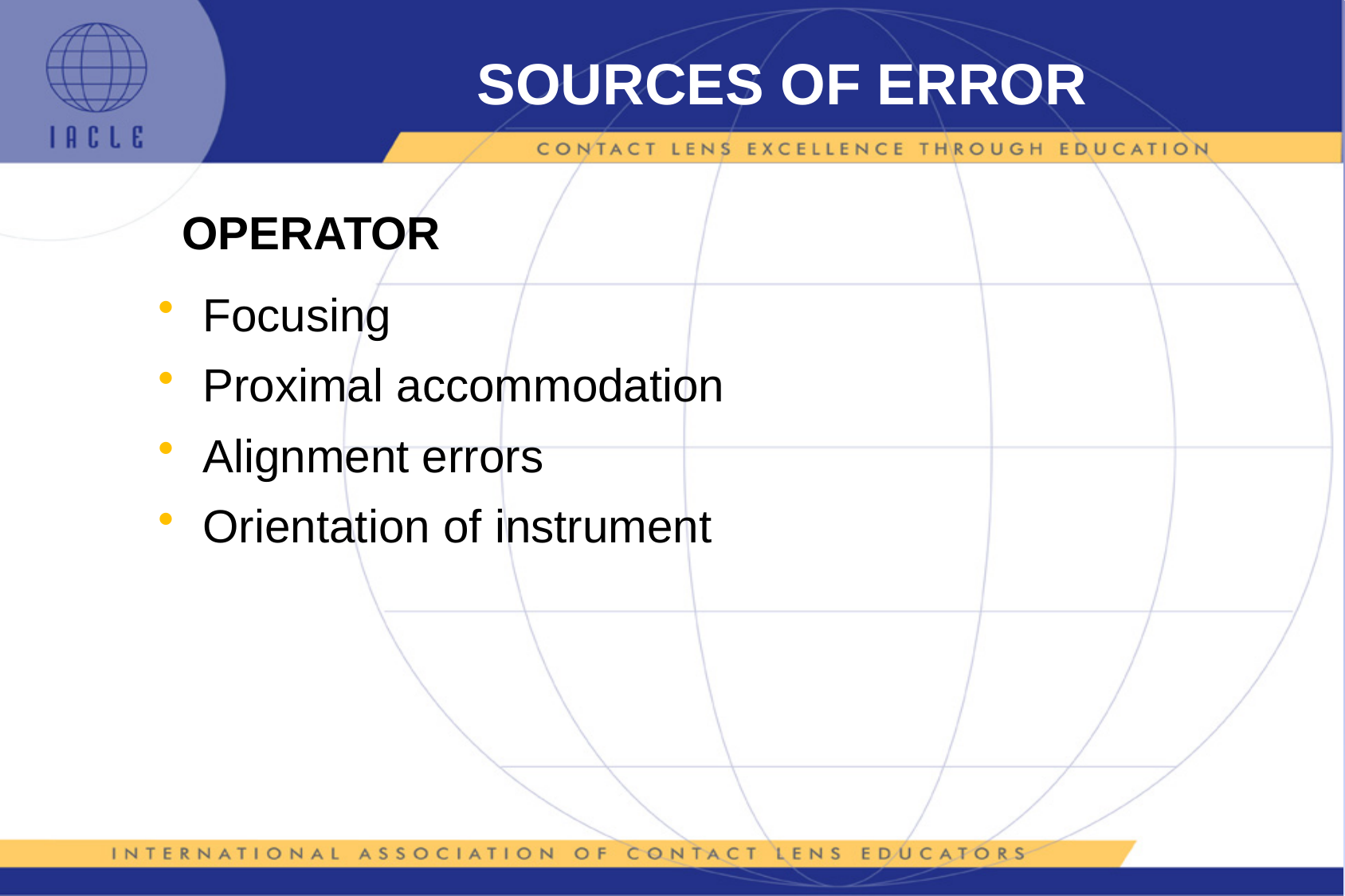

# SOURCES OF ERROR
OPERATOR
Focusing
Proximal accommodation
Alignment errors
Orientation of instrument